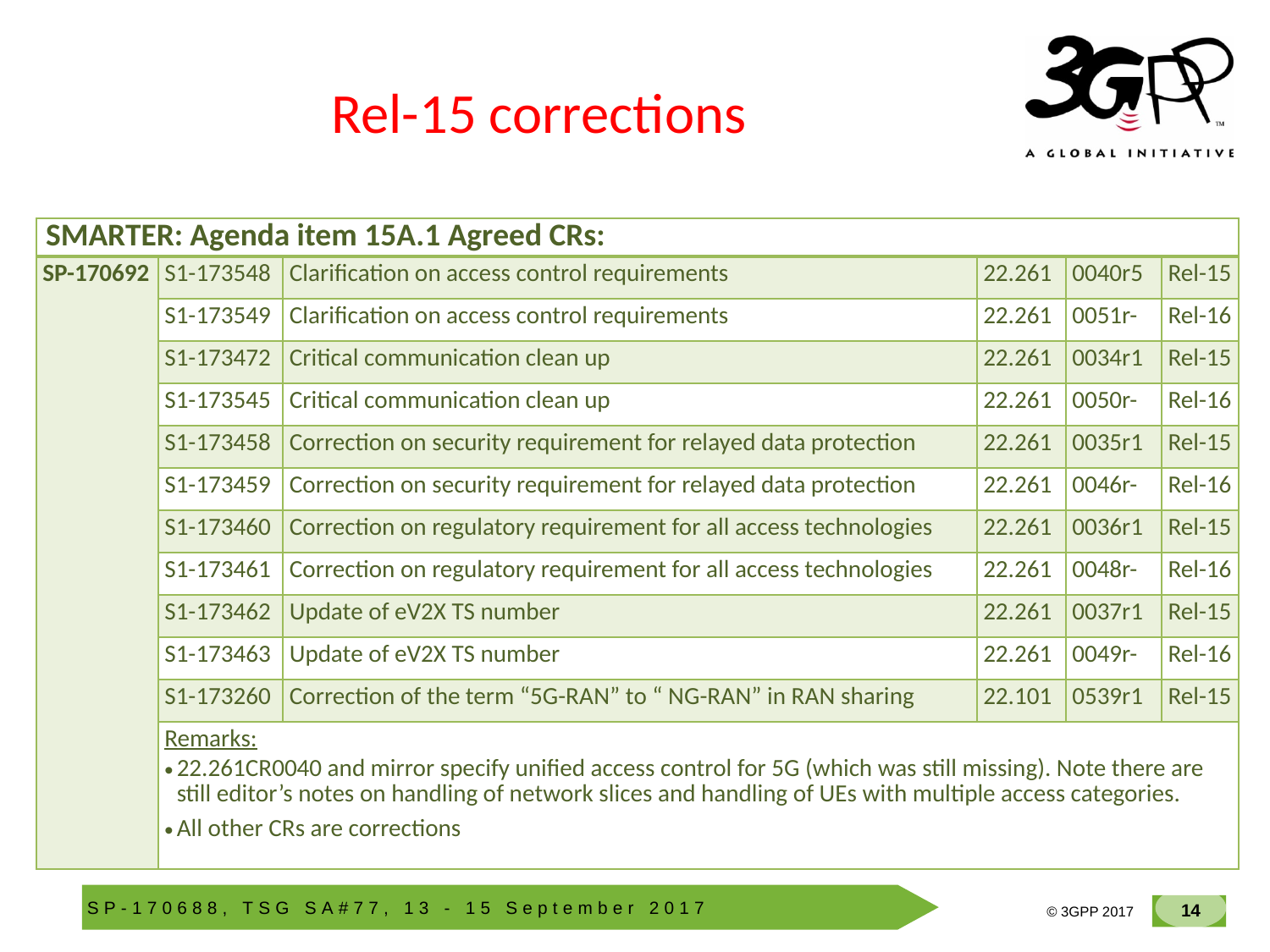

# Rel-15 corrections
| SMARTER: Agenda item 15A.1 Agreed CRs: |  |  |  |  |  |
| --- | --- | --- | --- | --- | --- |
| SP-170692 | S1-173548 | Clarification on access control requirements | 22.261 | 0040r5 | Rel-15 |
|  | S1-173549 | Clarification on access control requirements | 22.261 | 0051r- | Rel-16 |
|  | S1-173472 | Critical communication clean up | 22.261 | 0034r1 | Rel-15 |
|  | S1-173545 | Critical communication clean up | 22.261 | 0050r- | Rel-16 |
|  | S1-173458 | Correction on security requirement for relayed data protection | 22.261 | 0035r1 | Rel-15 |
|  | S1-173459 | Correction on security requirement for relayed data protection | 22.261 | 0046r- | Rel-16 |
|  | S1-173460 | Correction on regulatory requirement for all access technologies | 22.261 | 0036r1 | Rel-15 |
|  | S1-173461 | Correction on regulatory requirement for all access technologies | 22.261 | 0048r- | Rel-16 |
|  | S1-173462 | Update of eV2X TS number | 22.261 | 0037r1 | Rel-15 |
|  | S1-173463 | Update of eV2X TS number | 22.261 | 0049r- | Rel-16 |
|  | S1-173260 | Correction of the term “5G-RAN” to “ NG-RAN” in RAN sharing | 22.101 | 0539r1 | Rel-15 |
|  | Remarks: 22.261CR0040 and mirror specify unified access control for 5G (which was still missing). Note there are still editor’s notes on handling of network slices and handling of UEs with multiple access categories. All other CRs are corrections |  |  |  |  |